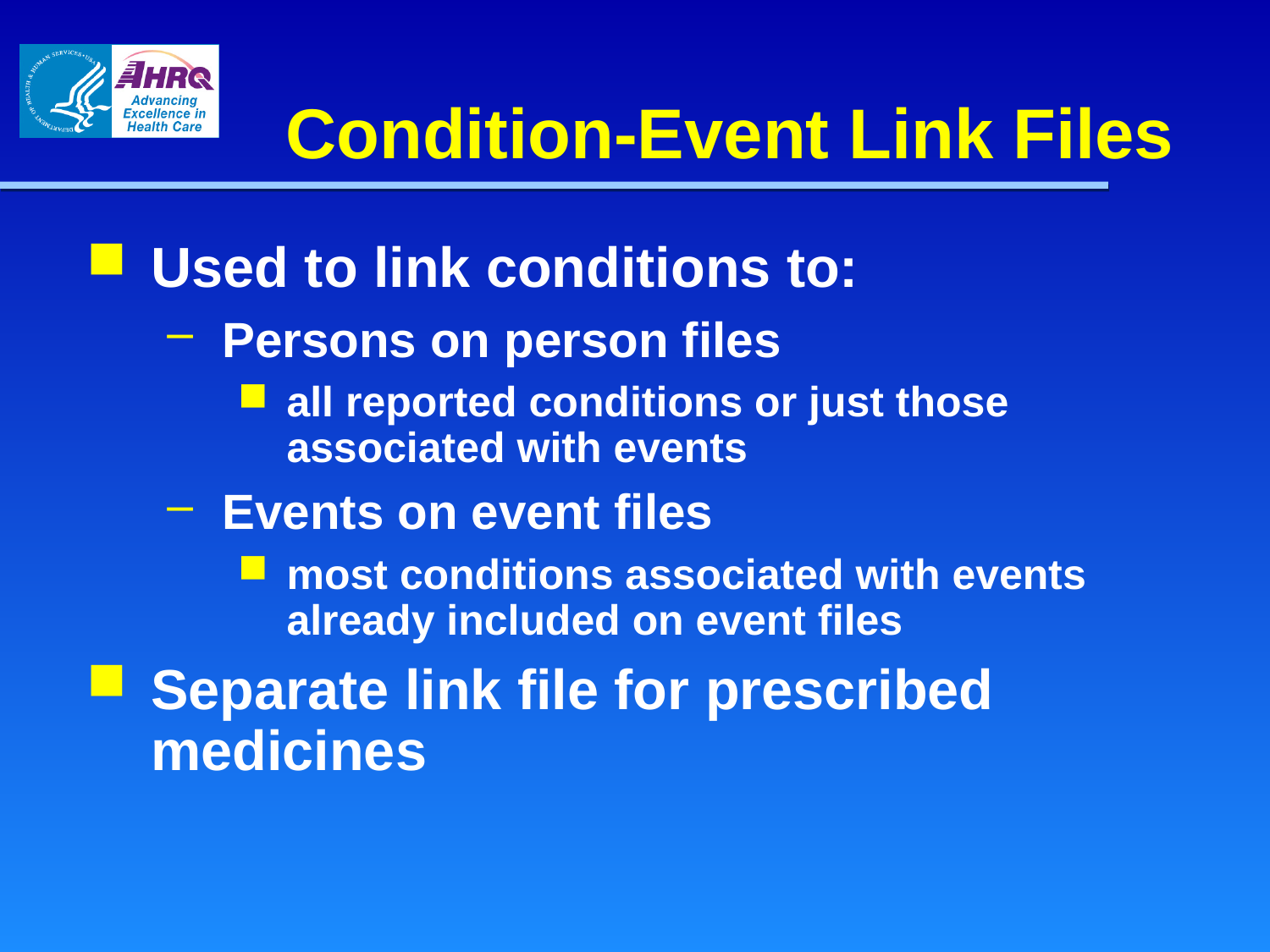

# Condition-Event Link Files
Used to link conditions to:
Persons on person files
all reported conditions or just those associated with events
Events on event files
most conditions associated with events already included on event files
Separate link file for prescribed medicines